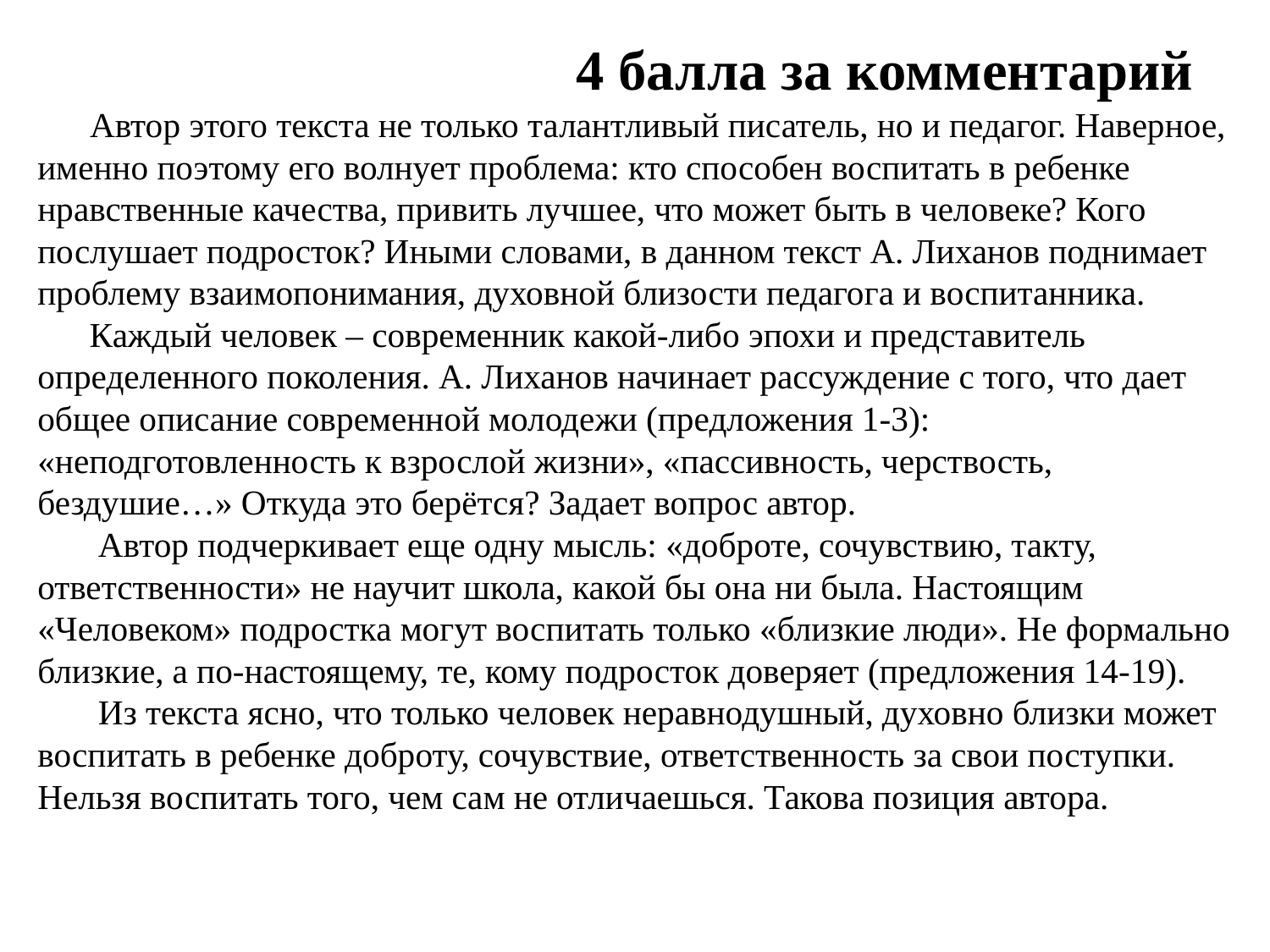

# 4 балла за комментарий
      Автор этого текста не только талантливый писатель, но и педагог. Наверное, именно поэтому его волнует проблема: кто способен воспитать в ребенке нравственные качества, привить лучшее, что может быть в человеке? Кого послушает подросток? Иными словами, в данном текст А. Лиханов поднимает проблему взаимопонимания, духовной близости педагога и воспитанника.
      Каждый человек – современник какой-либо эпохи и представитель определенного поколения. А. Лиханов начинает рассуждение с того, что дает общее описание современной молодежи (предложения 1-3): «неподготовленность к взрослой жизни», «пассивность, черствость, бездушие…» Откуда это берётся? Задает вопрос автор.
       Автор подчеркивает еще одну мысль: «доброте, сочувствию, такту, ответственности» не научит школа, какой бы она ни была. Настоящим «Человеком» подростка могут воспитать только «близкие люди». Не формально близкие, а по-настоящему, те, кому подросток доверяет (предложения 14-19).
       Из текста ясно, что только человек неравнодушный, духовно близки может воспитать в ребенке доброту, сочувствие, ответственность за свои поступки. Нельзя воспитать того, чем сам не отличаешься. Такова позиция автора.